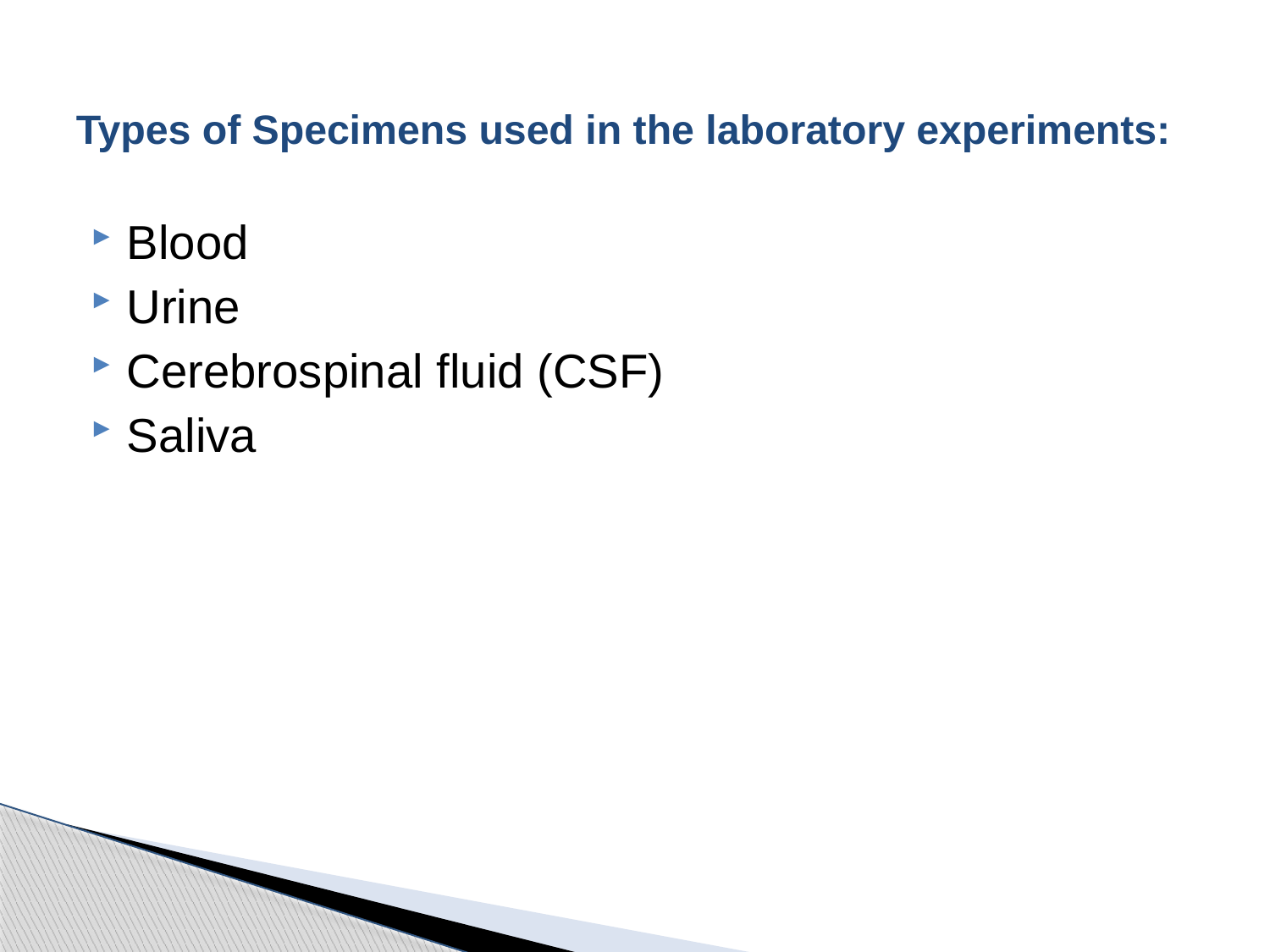

# Types of Specimens used in the laboratory experiments:
Blood
Urine
Cerebrospinal fluid (CSF)
Saliva